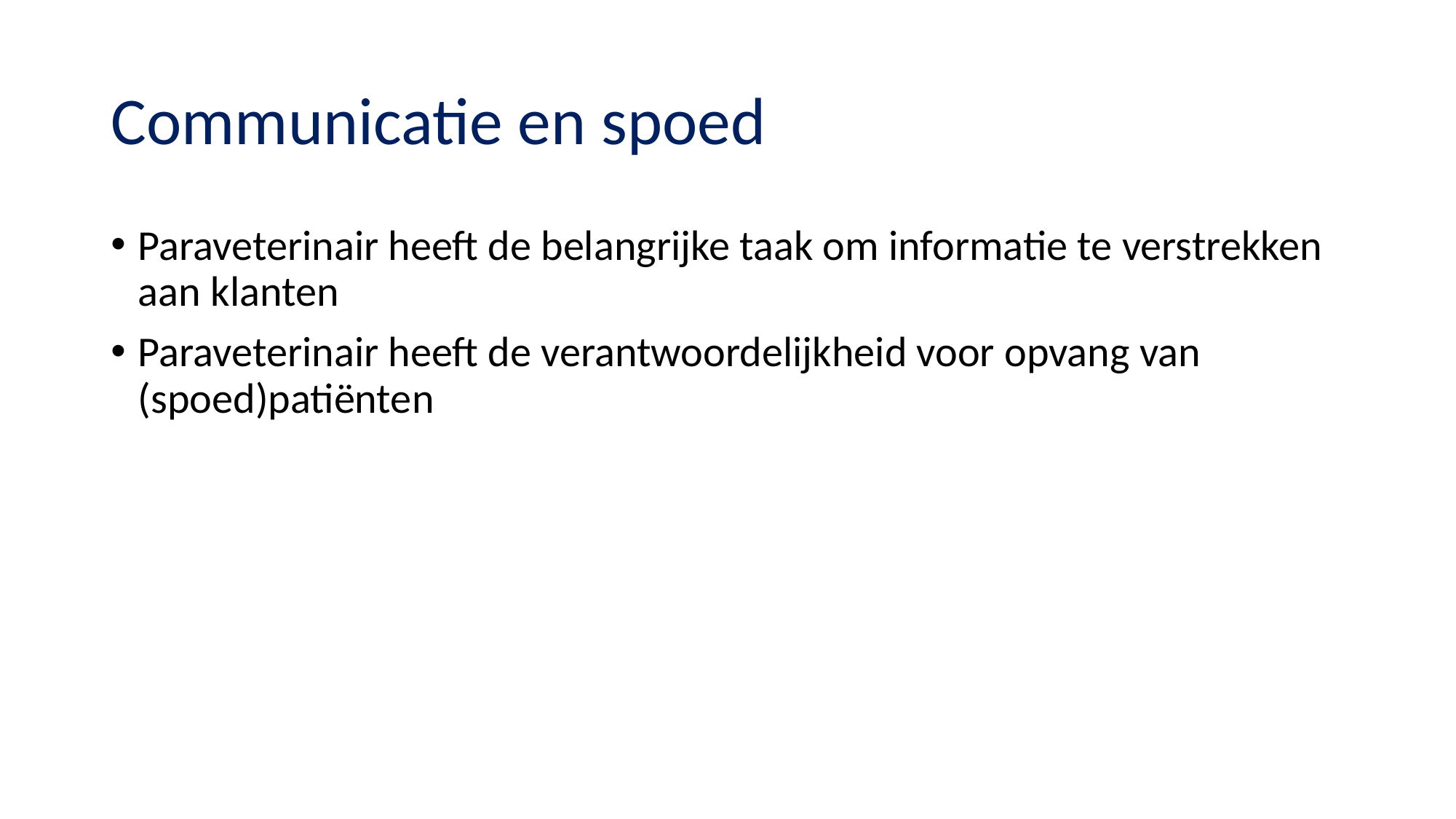

# Communicatie en spoed
Paraveterinair heeft de belangrijke taak om informatie te verstrekken aan klanten
Paraveterinair heeft de verantwoordelijkheid voor opvang van (spoed)patiënten